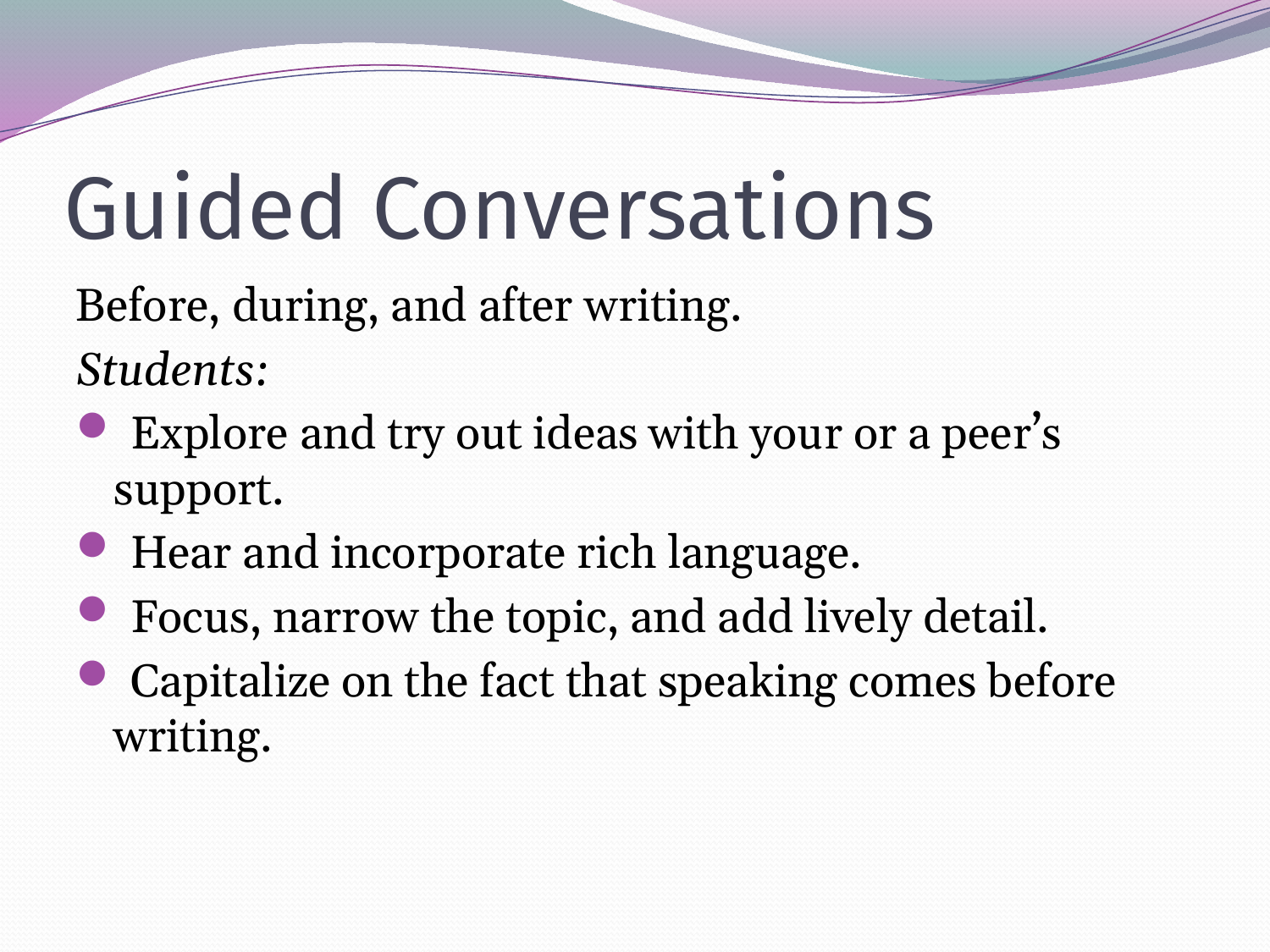

# Guided Conversations
Before, during, and after writing.
Students:
 Explore and try out ideas with your or a peer’s support.
 Hear and incorporate rich language.
 Focus, narrow the topic, and add lively detail.
 Capitalize on the fact that speaking comes before writing.